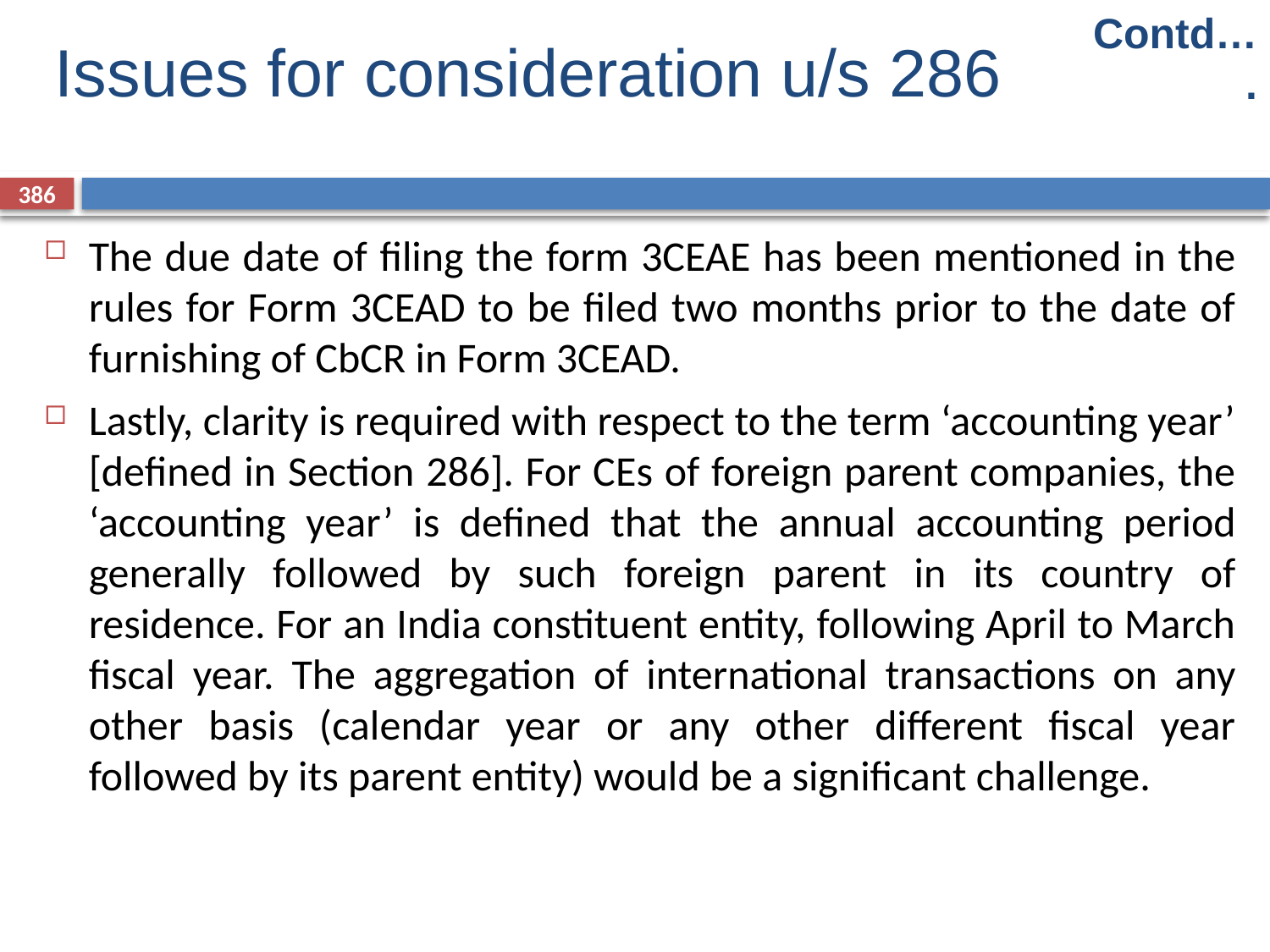

Contd….
Issues for consideration u/s 286
386
The due date of filing the form 3CEAE has been mentioned in the rules for Form 3CEAD to be filed two months prior to the date of furnishing of CbCR in Form 3CEAD.
Lastly, clarity is required with respect to the term ‘accounting year’ [defined in Section 286]. For CEs of foreign parent companies, the ‘accounting year’ is defined that the annual accounting period generally followed by such foreign parent in its country of residence. For an India constituent entity, following April to March fiscal year. The aggregation of international transactions on any other basis (calendar year or any other different fiscal year followed by its parent entity) would be a significant challenge.